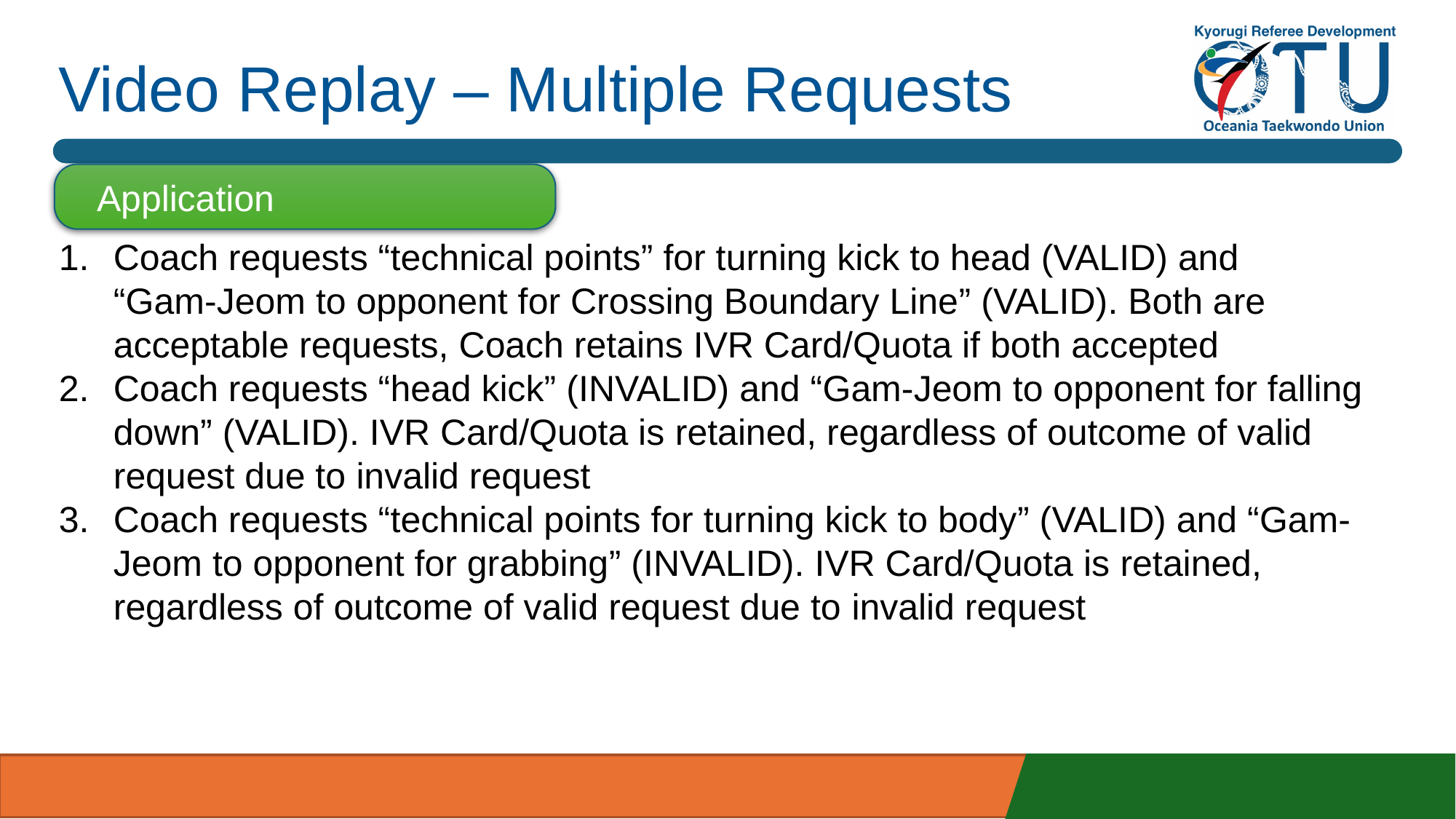

# Video Replay – Multiple Requests
Application
Coach requests “technical points” for turning kick to head (VALID) and
“Gam-Jeom to opponent for Crossing Boundary Line” (VALID). Both are acceptable requests, Coach retains IVR Card/Quota if both accepted
Coach requests “head kick” (INVALID) and “Gam-Jeom to opponent for falling down” (VALID). IVR Card/Quota is retained, regardless of outcome of valid request due to invalid request
Coach requests “technical points for turning kick to body” (VALID) and “Gam-Jeom to opponent for grabbing” (INVALID). IVR Card/Quota is retained, regardless of outcome of valid request due to invalid request